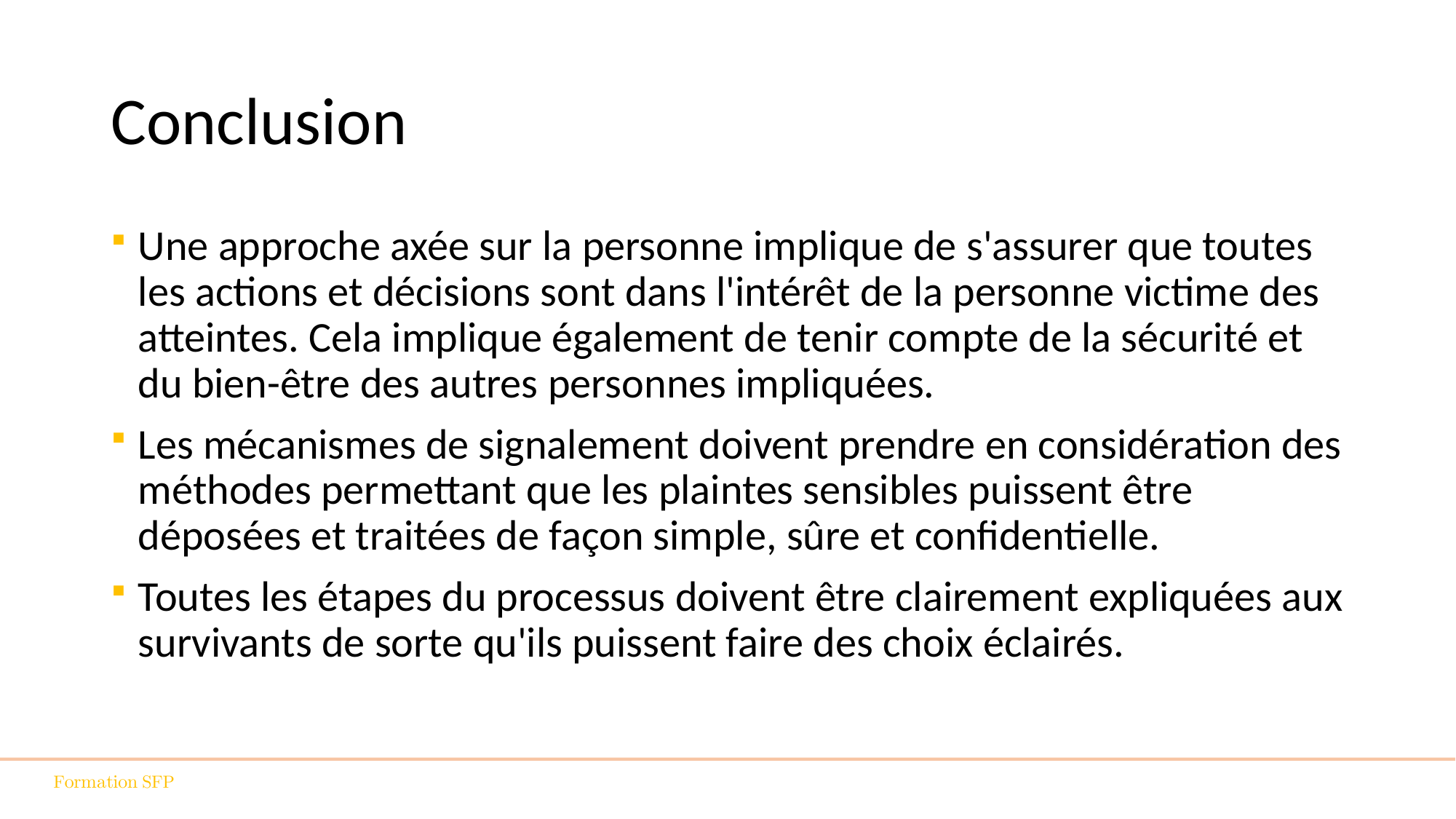

# Conclusion
Une approche axée sur la personne implique de s'assurer que toutes les actions et décisions sont dans l'intérêt de la personne victime des atteintes. Cela implique également de tenir compte de la sécurité et du bien-être des autres personnes impliquées.
Les mécanismes de signalement doivent prendre en considération des méthodes permettant que les plaintes sensibles puissent être déposées et traitées de façon simple, sûre et confidentielle.
Toutes les étapes du processus doivent être clairement expliquées aux survivants de sorte qu'ils puissent faire des choix éclairés.
Formation SFP